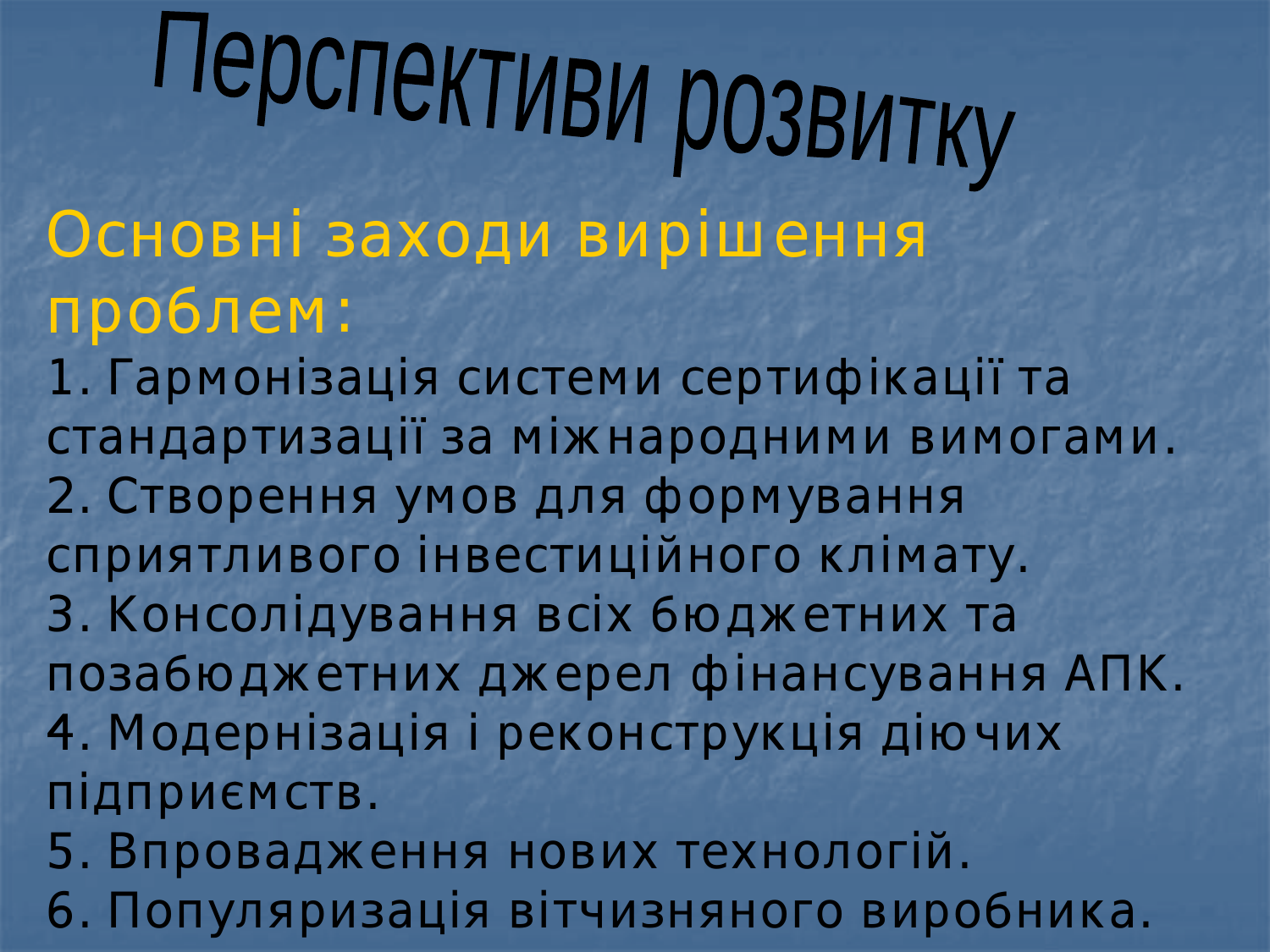

Перспективи розвитку
Основні заходи вирішення проблем:
1. Гармонізація системи сертифікації та стандартизації за міжнародними вимогами.
2. Створення умов для формування сприятливого інвестиційного клімату.
3. Консолідування всіх бюджетних та позабюджетних джерел фінансування АПК.
4. Модернізація і реконструкція діючих підприємств.
5. Впровадження нових технологій.
6. Популяризація вітчизняного виробника.